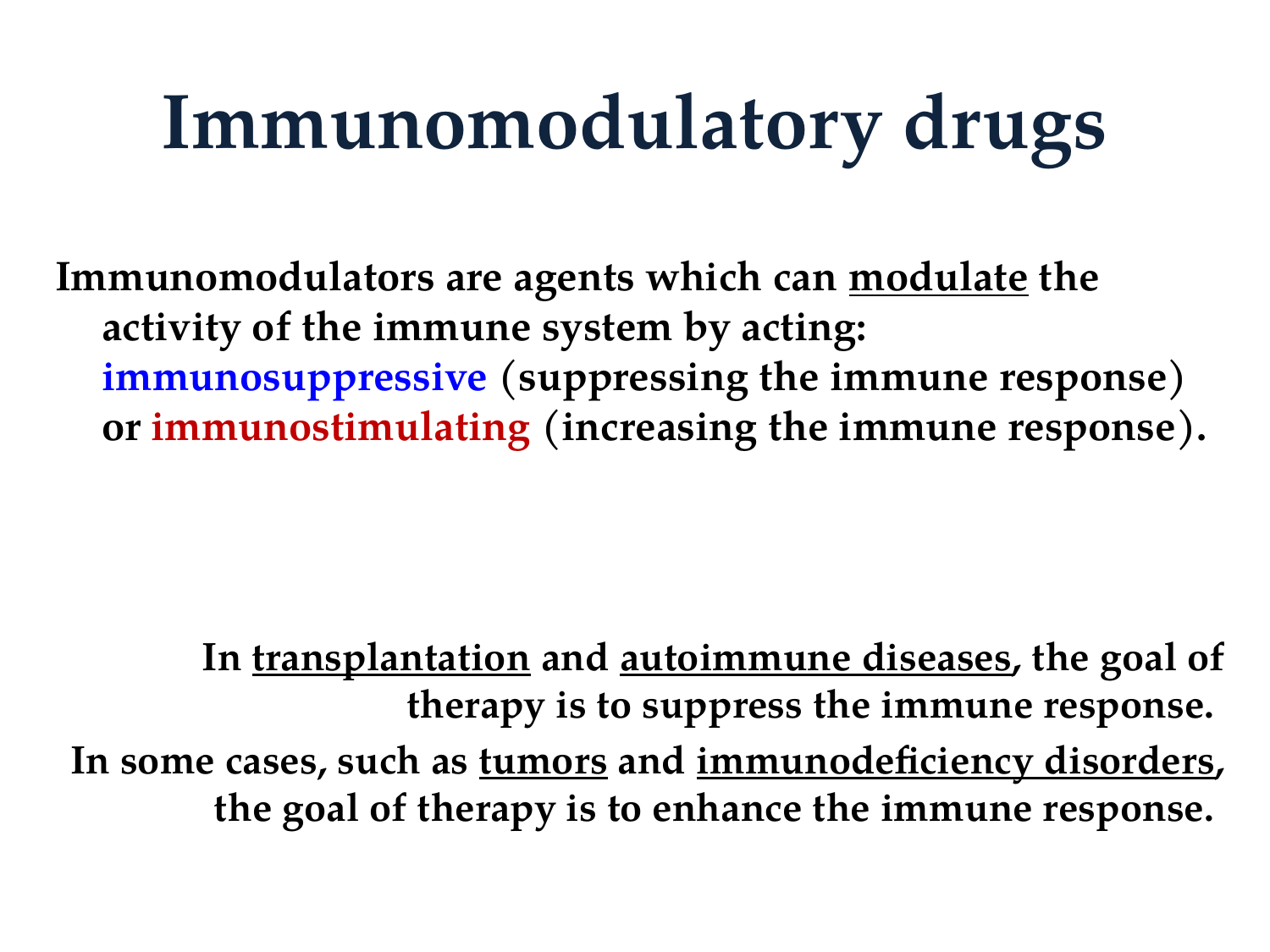

# Immunomodulatory drugs
Immunomodulators are agents which can modulate the activity of the immune system by acting: immunosuppressive (suppressing the immune response) or immunostimulating (increasing the immune response).

In transplantation and autoimmune diseases, the goal of therapy is to suppress the immune response.
In some cases, such as tumors and immunodeficiency disorders, the goal of therapy is to enhance the immune response.